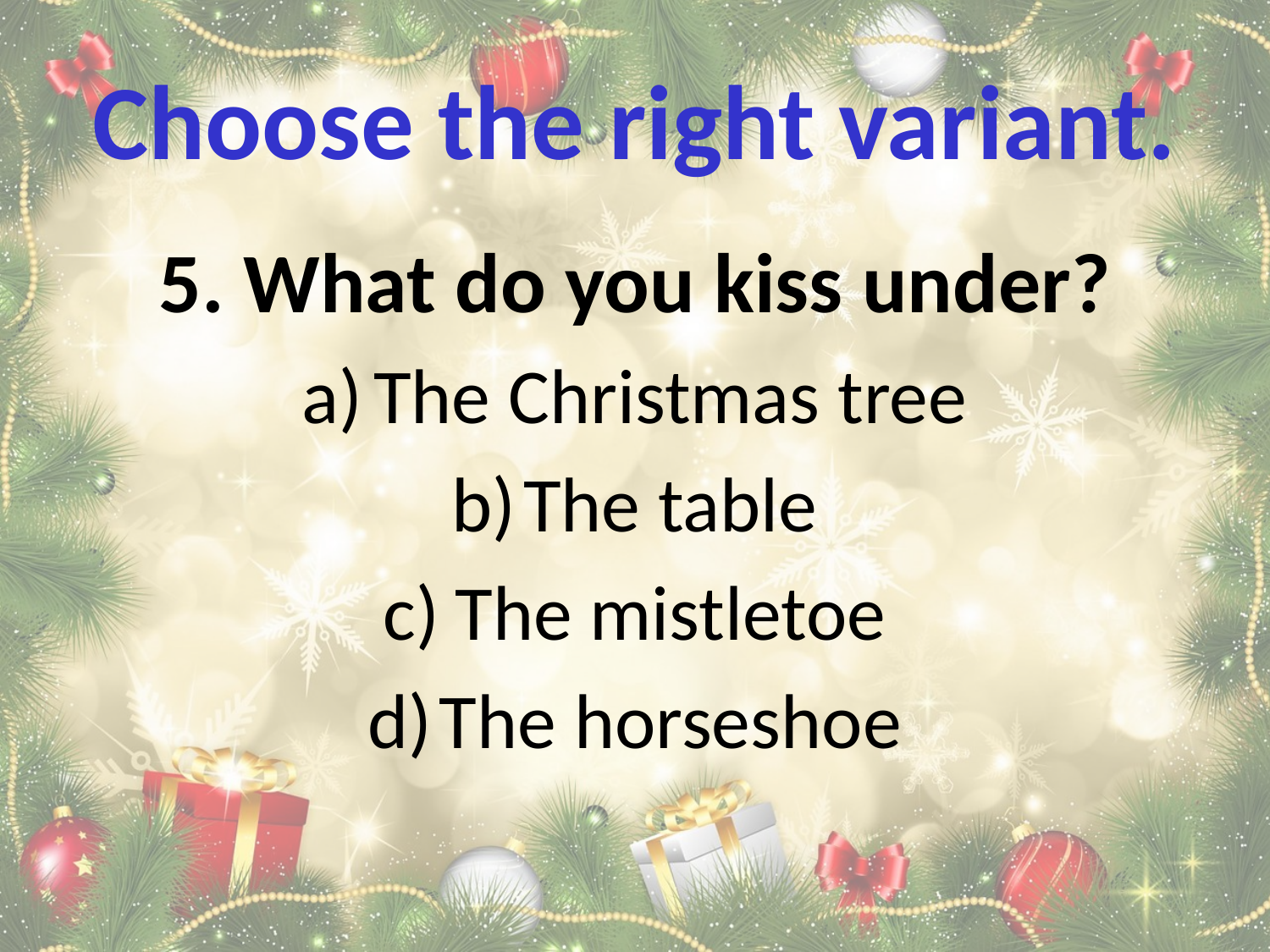

# Choose the right variant.
5. What do you kiss under?
The Christmas tree
The table
The mistletoe
The horseshoe